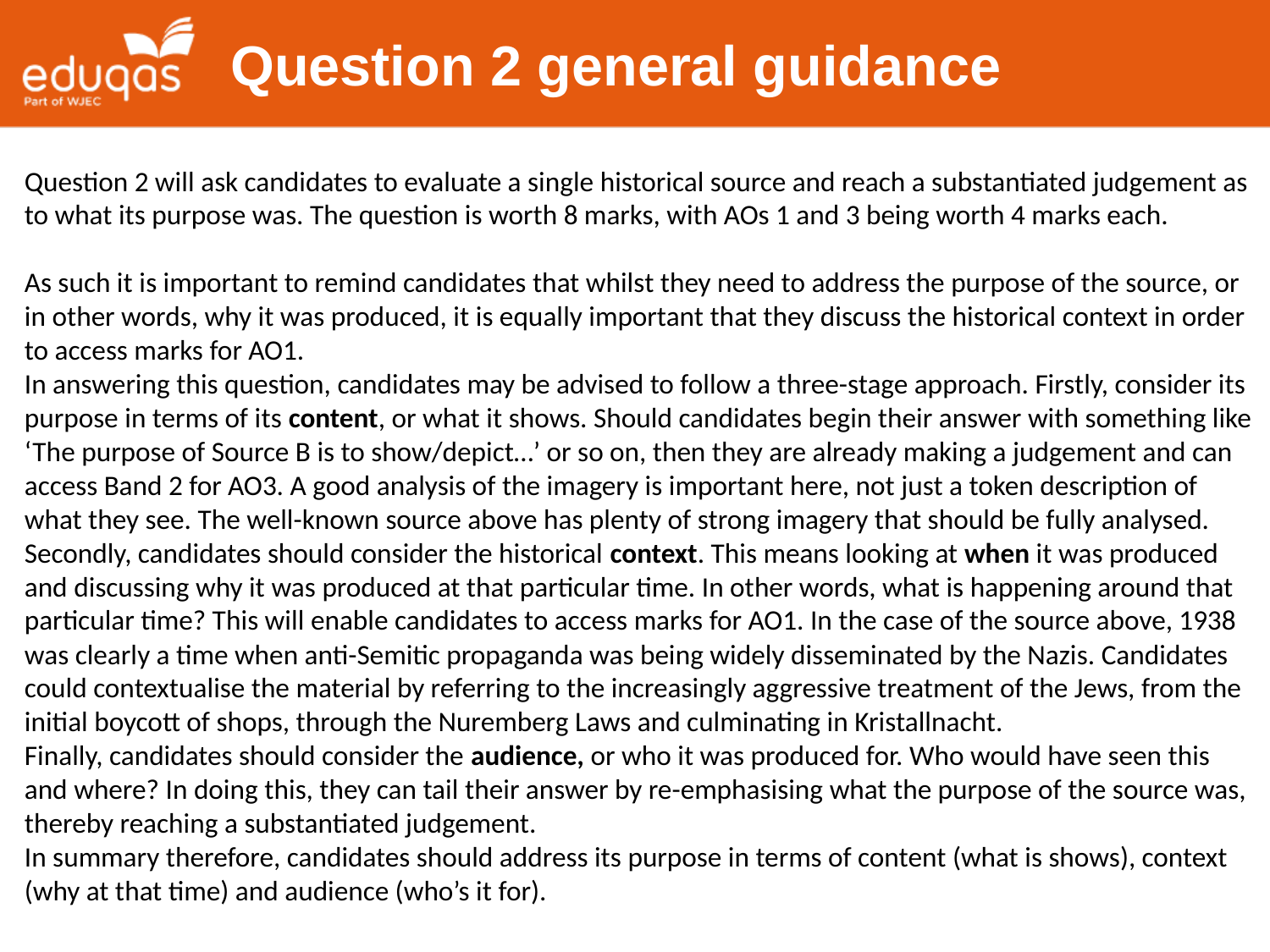

# Question 2 general guidance
Question 2 will ask candidates to evaluate a single historical source and reach a substantiated judgement as to what its purpose was. The question is worth 8 marks, with AOs 1 and 3 being worth 4 marks each.

As such it is important to remind candidates that whilst they need to address the purpose of the source, or in other words, why it was produced, it is equally important that they discuss the historical context in order to access marks for AO1.
In answering this question, candidates may be advised to follow a three-stage approach. Firstly, consider its purpose in terms of its content, or what it shows. Should candidates begin their answer with something like ‘The purpose of Source B is to show/depict…’ or so on, then they are already making a judgement and can access Band 2 for AO3. A good analysis of the imagery is important here, not just a token description of what they see. The well-known source above has plenty of strong imagery that should be fully analysed.
Secondly, candidates should consider the historical context. This means looking at when it was produced and discussing why it was produced at that particular time. In other words, what is happening around that particular time? This will enable candidates to access marks for AO1. In the case of the source above, 1938 was clearly a time when anti-Semitic propaganda was being widely disseminated by the Nazis. Candidates could contextualise the material by referring to the increasingly aggressive treatment of the Jews, from the initial boycott of shops, through the Nuremberg Laws and culminating in Kristallnacht.
Finally, candidates should consider the audience, or who it was produced for. Who would have seen this and where? In doing this, they can tail their answer by re-emphasising what the purpose of the source was, thereby reaching a substantiated judgement.
In summary therefore, candidates should address its purpose in terms of content (what is shows), context (why at that time) and audience (who’s it for).